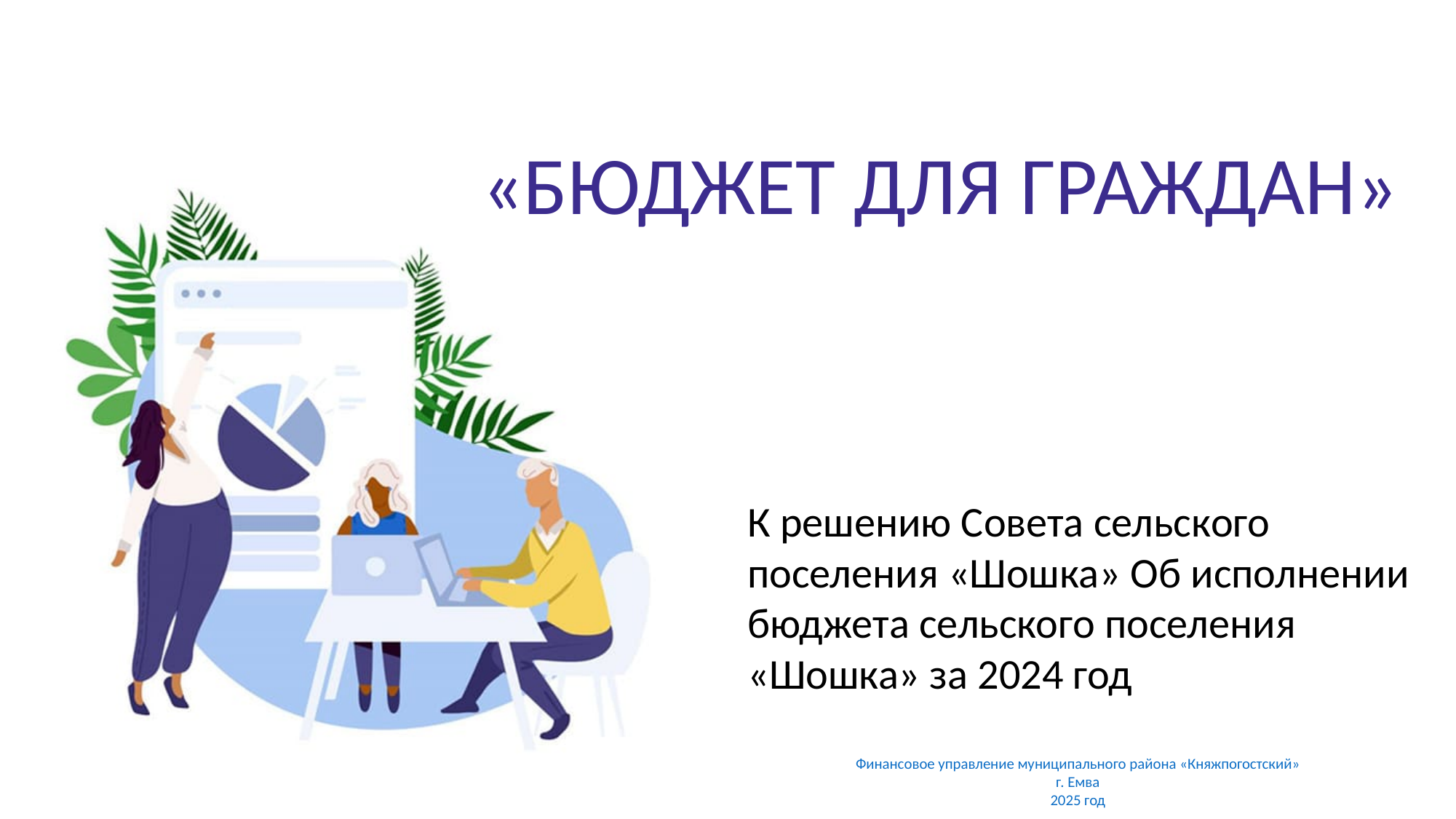

# «БЮДЖЕТ ДЛЯ ГРАЖДАН»
К решению Совета сельского поселения «Шошка» Об исполнении бюджета сельского поселения «Шошка» за 2024 год
Финансовое управление муниципального района «Княжпогостский»
 г. Емва
2025 год